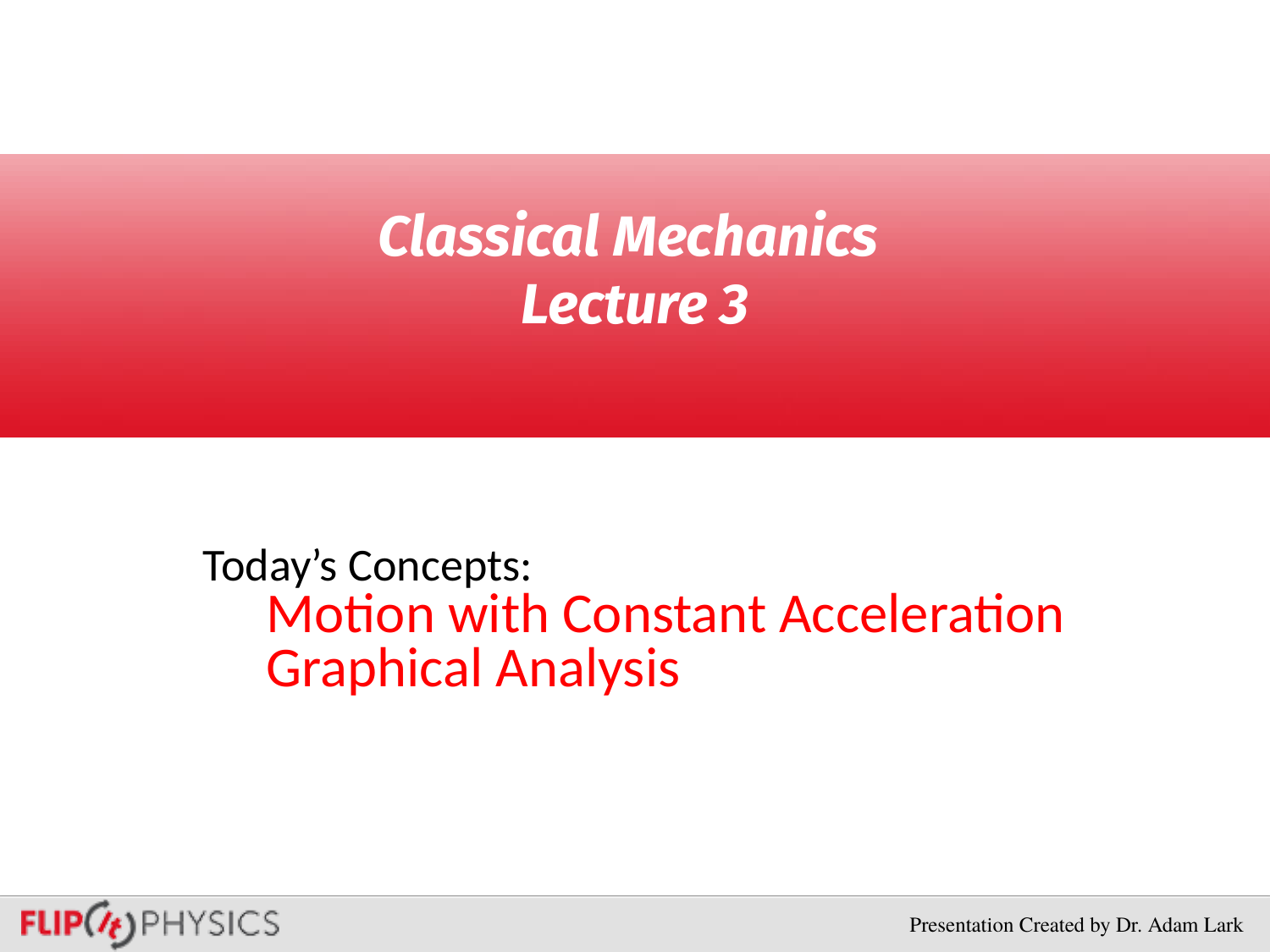

# Classical Mechanics Lecture 3
Today’s Concepts:
Motion with Constant Acceleration
Graphical Analysis

Presentation Created by Dr. Adam Lark